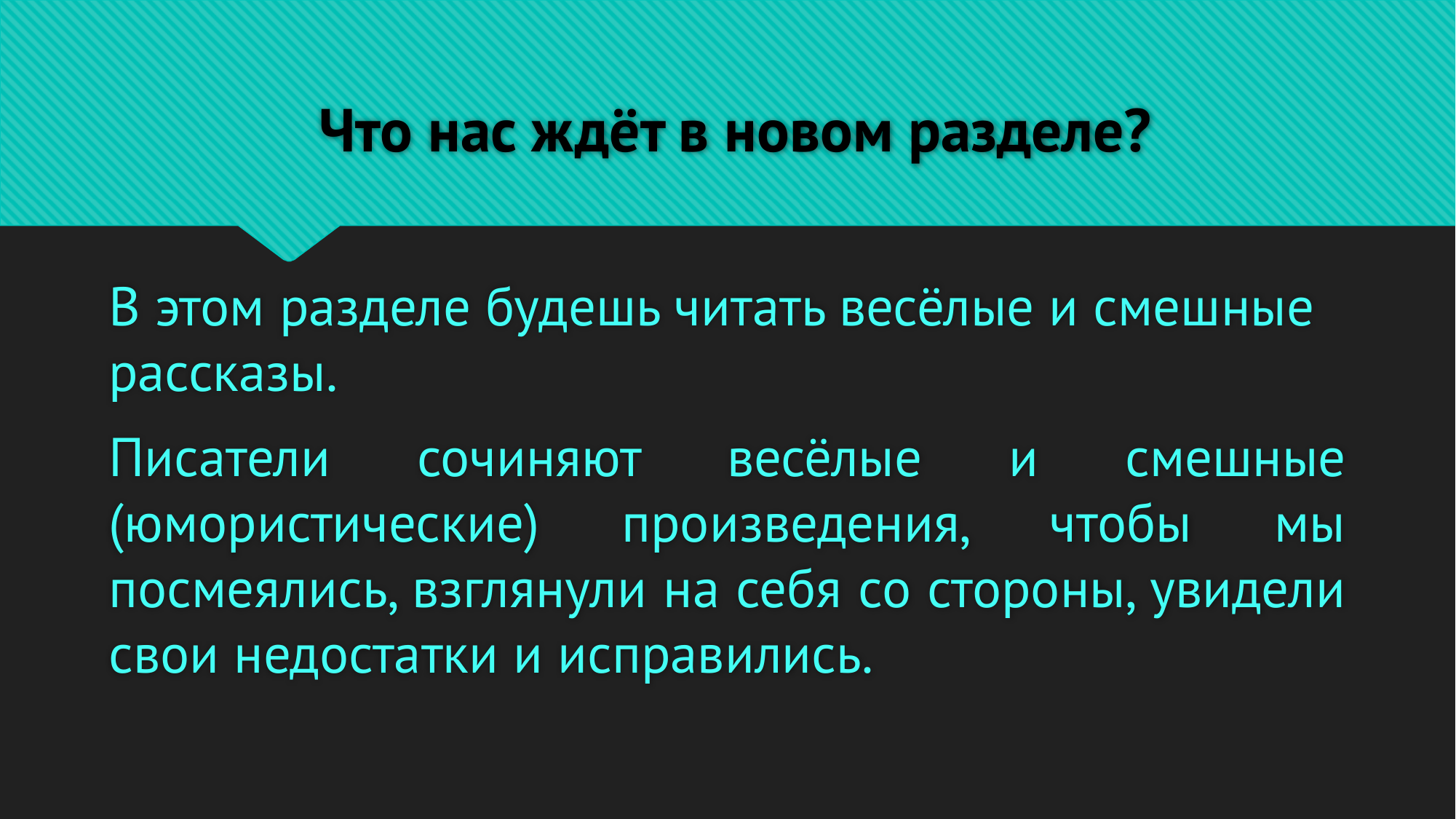

# Что нас ждёт в новом разделе?
В этом разделе будешь читать весёлые и смешные рассказы.
Писатели сочиняют весёлые и смешные (юмористические) произведения, чтобы мы посмеялись, взглянули на себя со стороны, увидели свои недостатки и исправились.